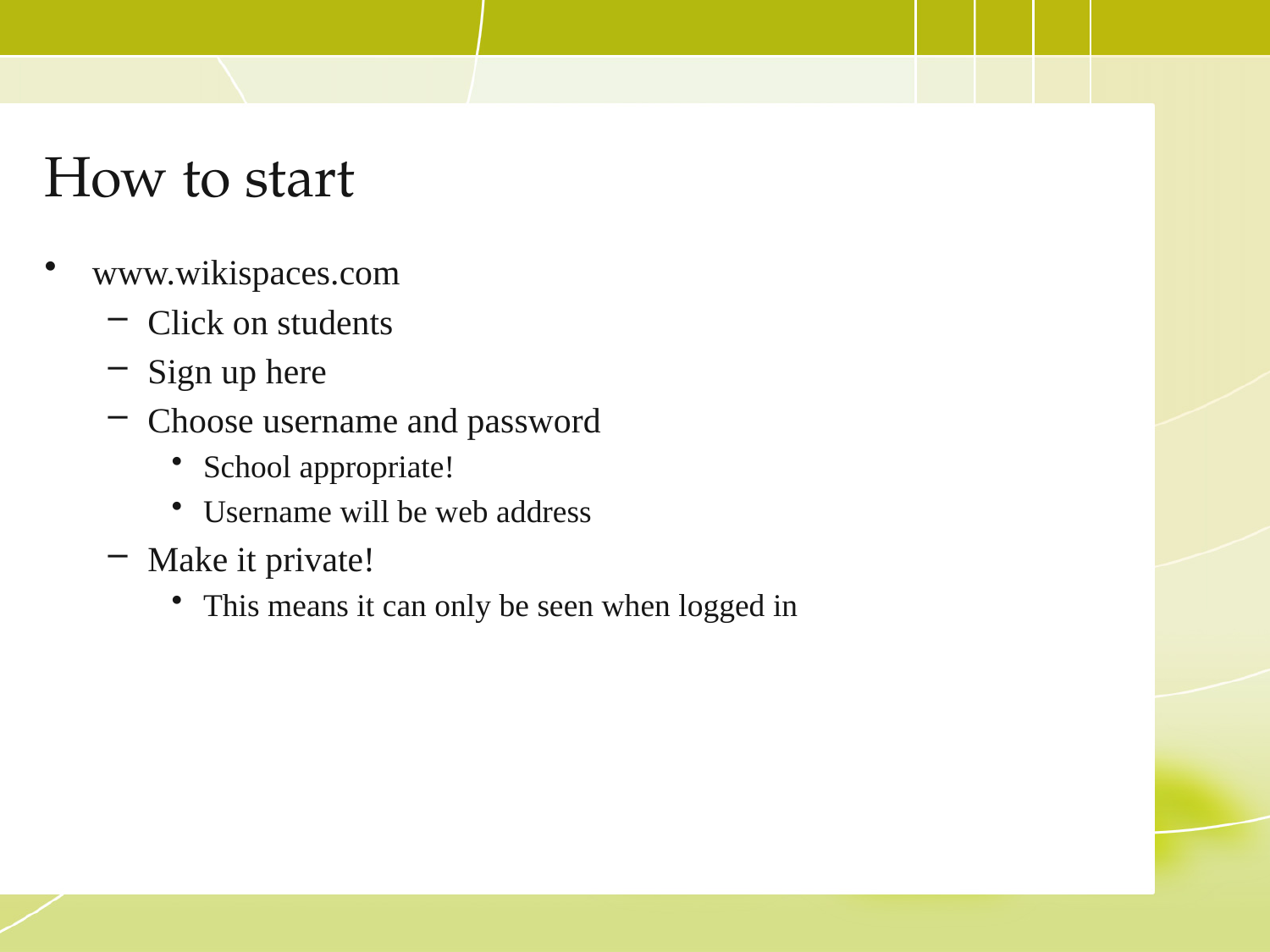

# How to start
www.wikispaces.com
Click on students
Sign up here
Choose username and password
School appropriate!
Username will be web address
Make it private!
This means it can only be seen when logged in